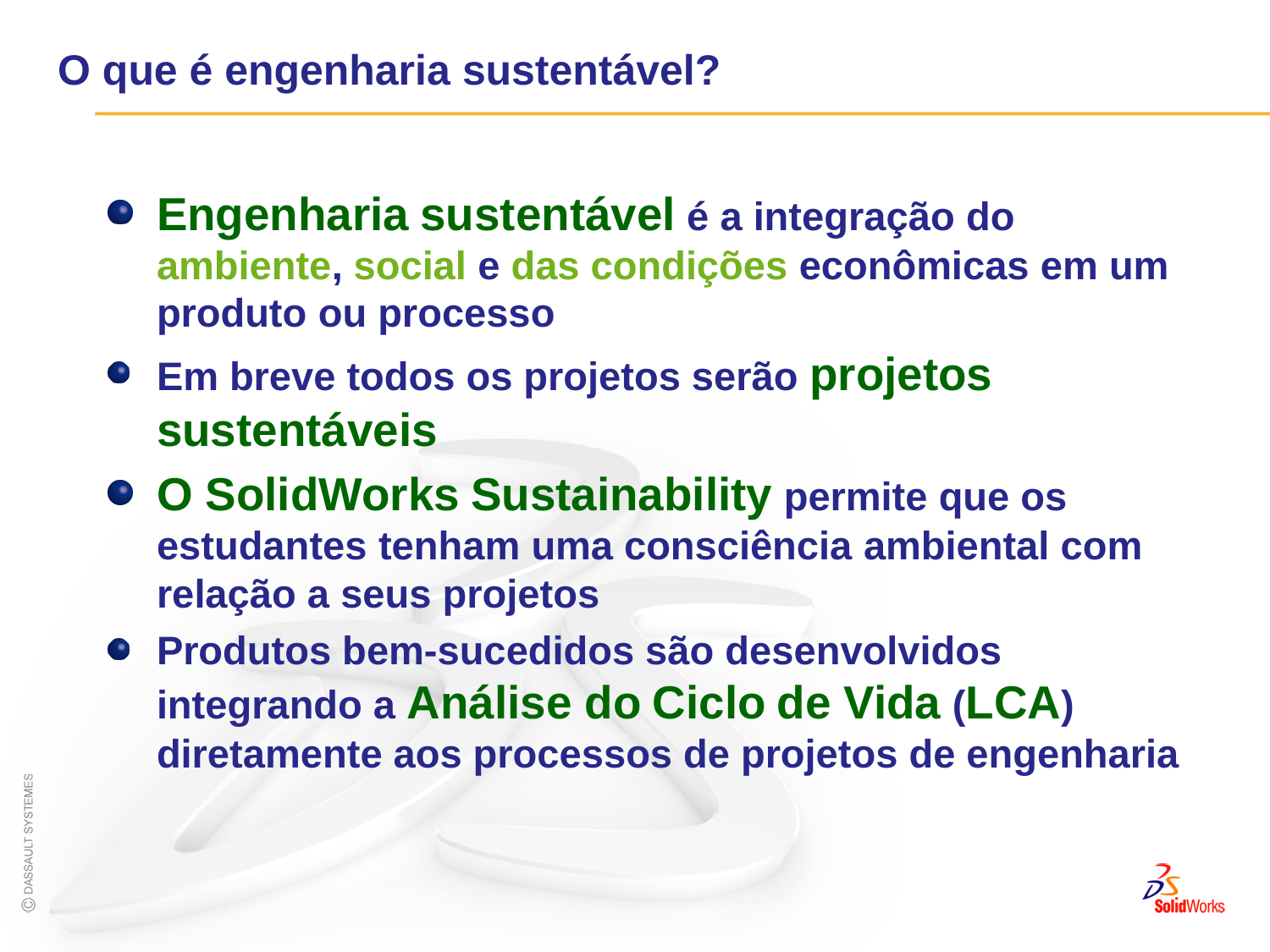

# O que é engenharia sustentável?
Engenharia sustentável é a integração do ambiente, social e das condições econômicas em um produto ou processo
Em breve todos os projetos serão projetos sustentáveis
O SolidWorks Sustainability permite que os estudantes tenham uma consciência ambiental com relação a seus projetos
Produtos bem-sucedidos são desenvolvidos integrando a Análise do Ciclo de Vida (LCA) diretamente aos processos de projetos de engenharia